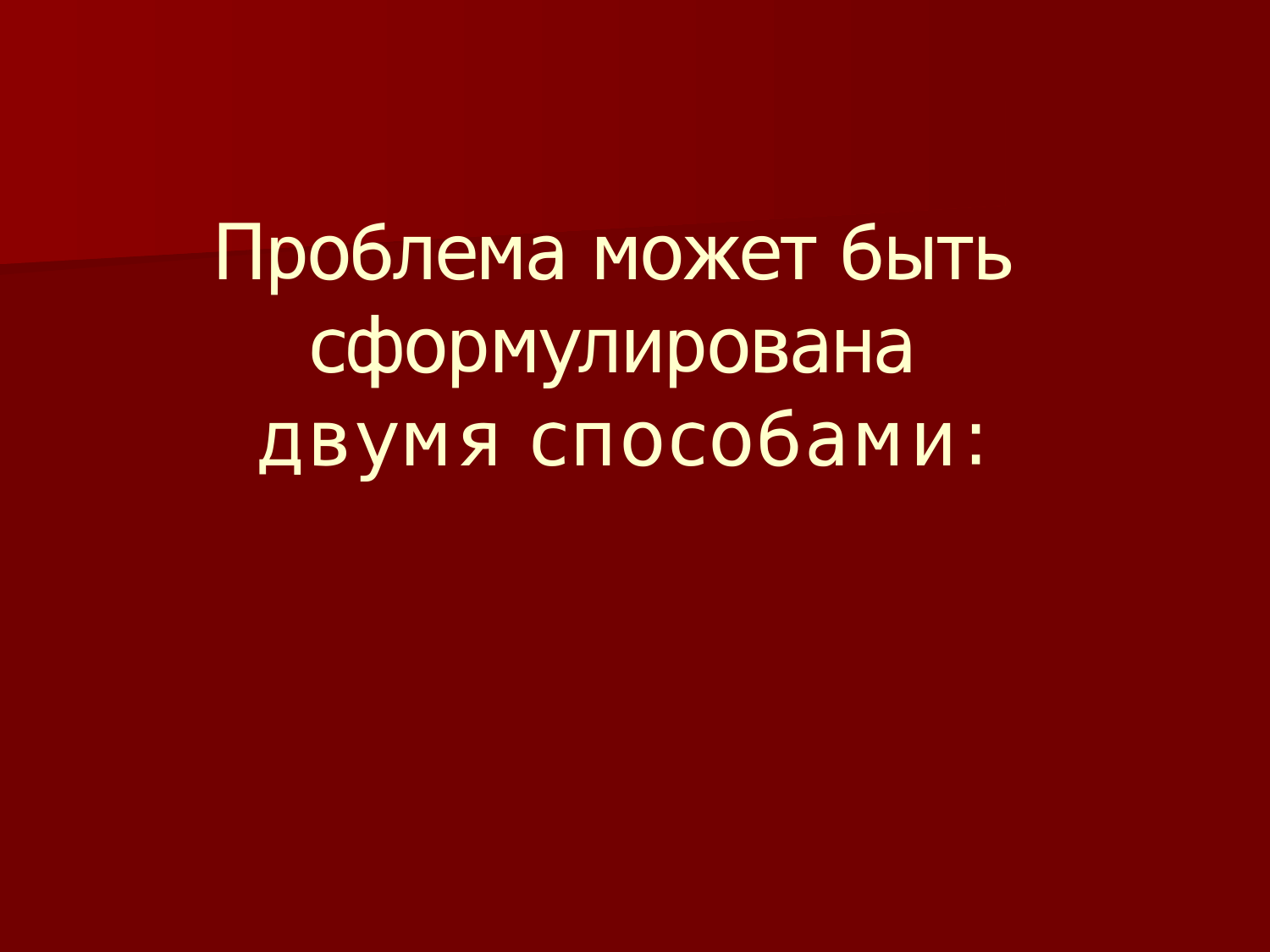

# Проблема может быть сформулирована двумя способами: